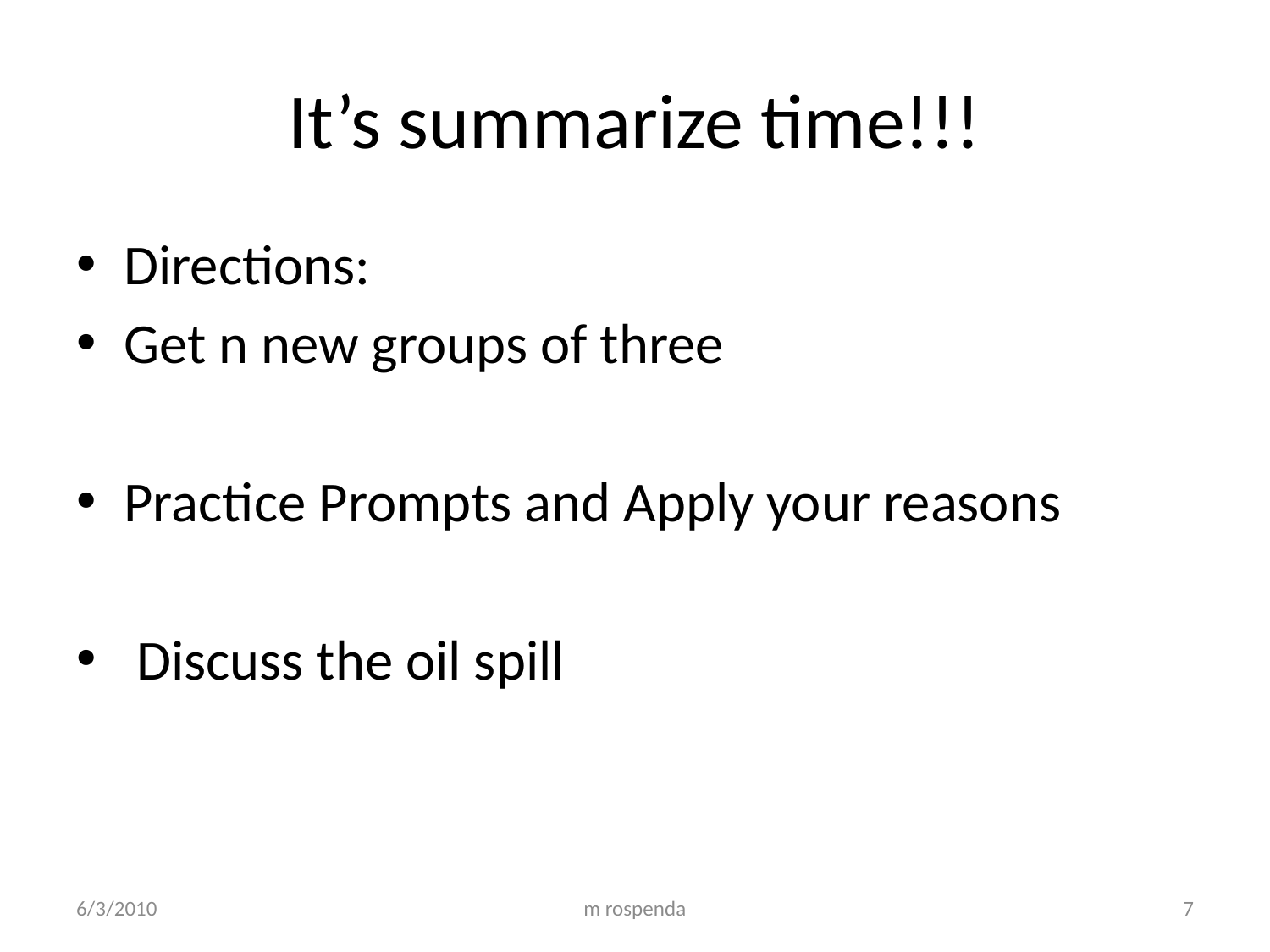

# It’s summarize time!!!
Directions:
Get n new groups of three

Practice Prompts and Apply your reasons

 Discuss the oil spill
6/3/2010
m rospenda
7